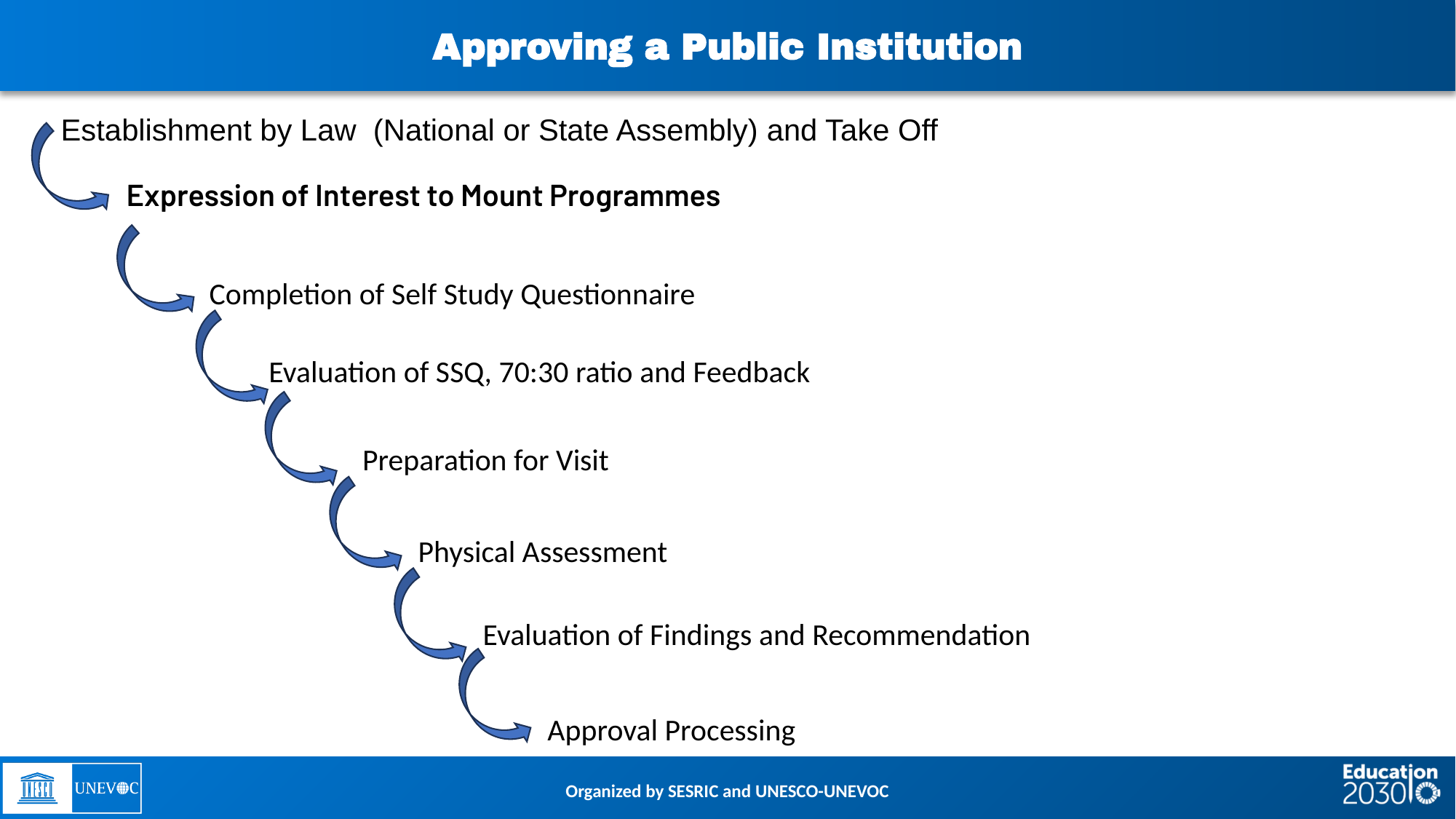

# Approving a Public Institution
Establishment by Law  (National or State Assembly) and Take Off

Expression of Interest to Mount Programmes

Completion of Self Study Questionnaire

Evaluation of SSQ, 70:30 ratio and Feedback

Preparation for Visit

Physical Assessment

Evaluation of Findings and Recommendation

Approval Processing